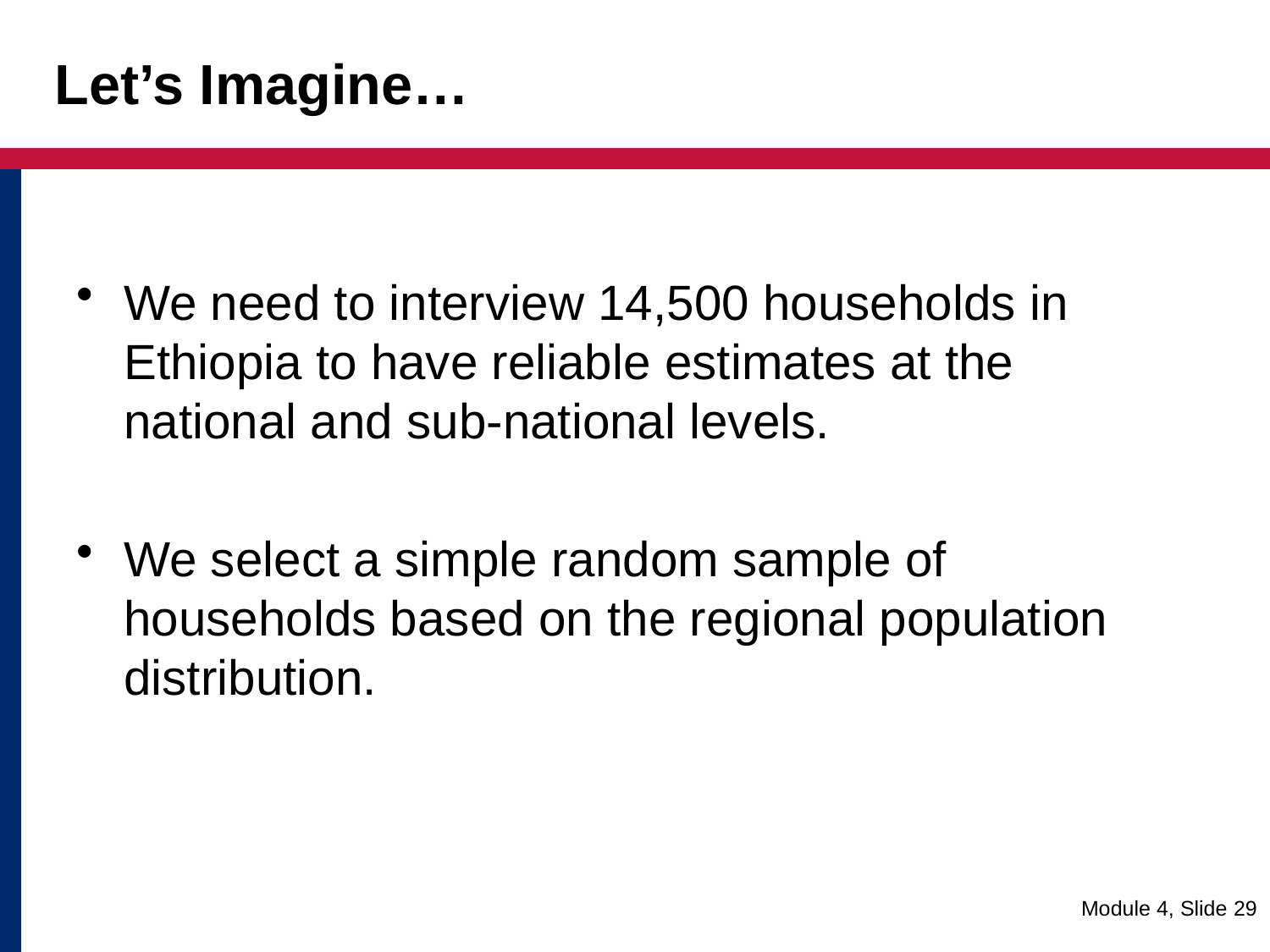

# Let’s Imagine…
We need to interview 14,500 households in Ethiopia to have reliable estimates at the national and sub-national levels.

We select a simple random sample of households based on the regional population distribution.

Module 4, Slide 29